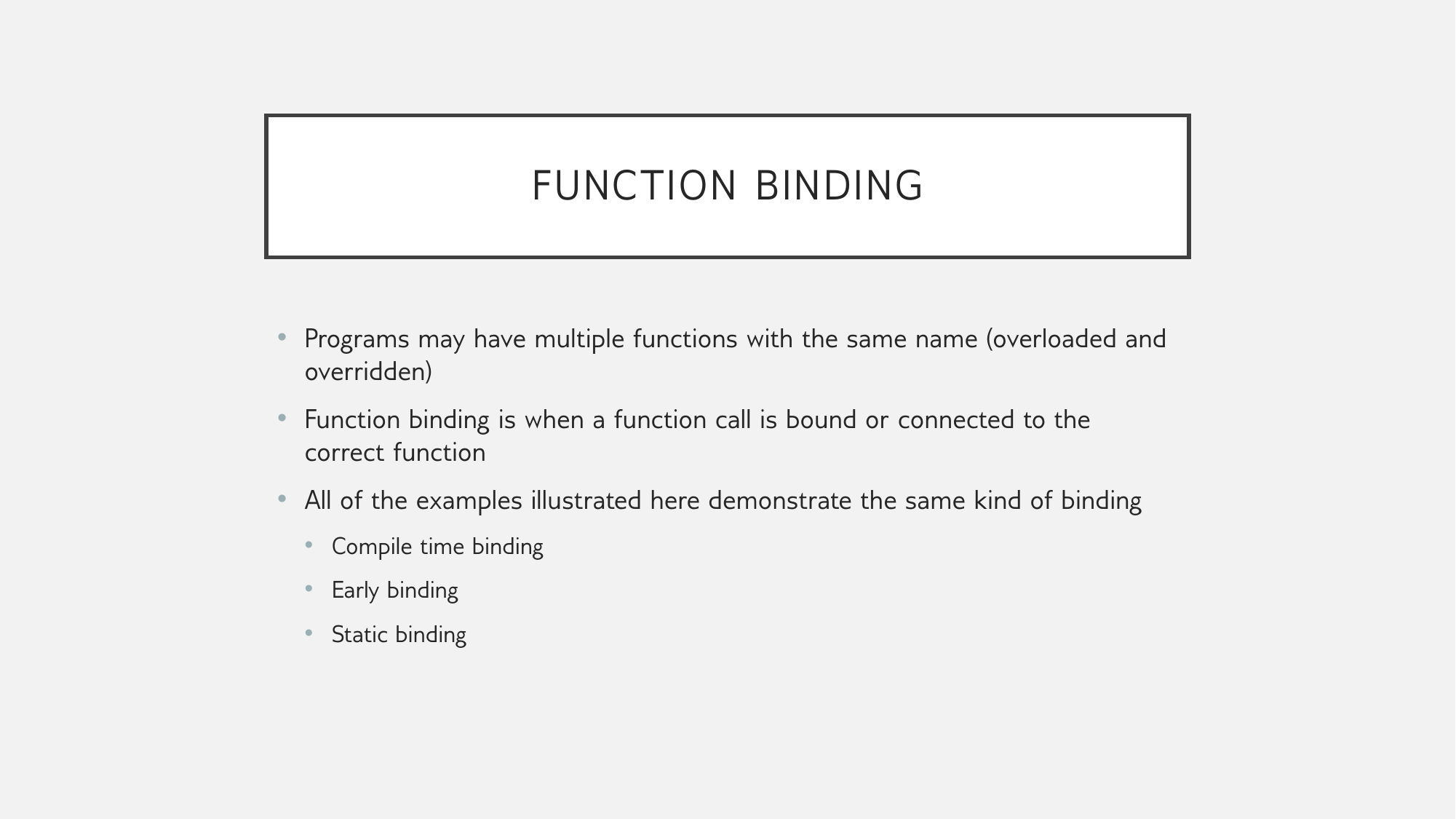

# Function Binding
Programs may have multiple functions with the same name (overloaded and overridden)
Function binding is when a function call is bound or connected to the correct function
All of the examples illustrated here demonstrate the same kind of binding
Compile time binding
Early binding
Static binding